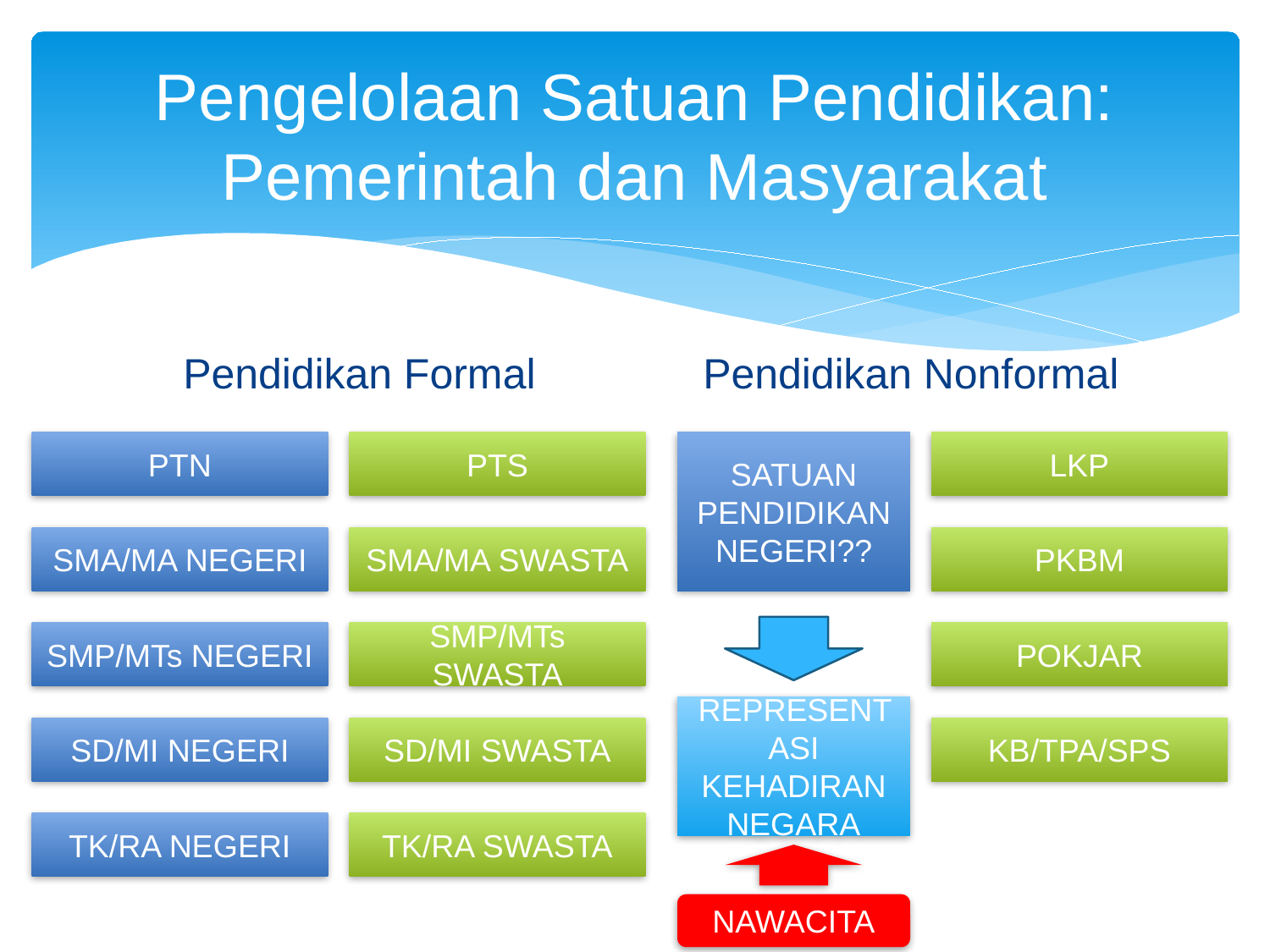

# Pengelolaan Satuan Pendidikan: Pemerintah dan Masyarakat
Pendidikan Nonformal
Pendidikan Formal
PTN
PTS
SATUAN PENDIDIKAN NEGERI??
LKP
SMA/MA NEGERI
SMA/MA SWASTA
PKBM

SMP/MTs NEGERI
SMP/MTs SWASTA
POKJAR
REPRESENTASI KEHADIRAN NEGARA
SD/MI NEGERI
SD/MI SWASTA
KB/TPA/SPS
TK/RA NEGERI
TK/RA SWASTA

NAWACITA